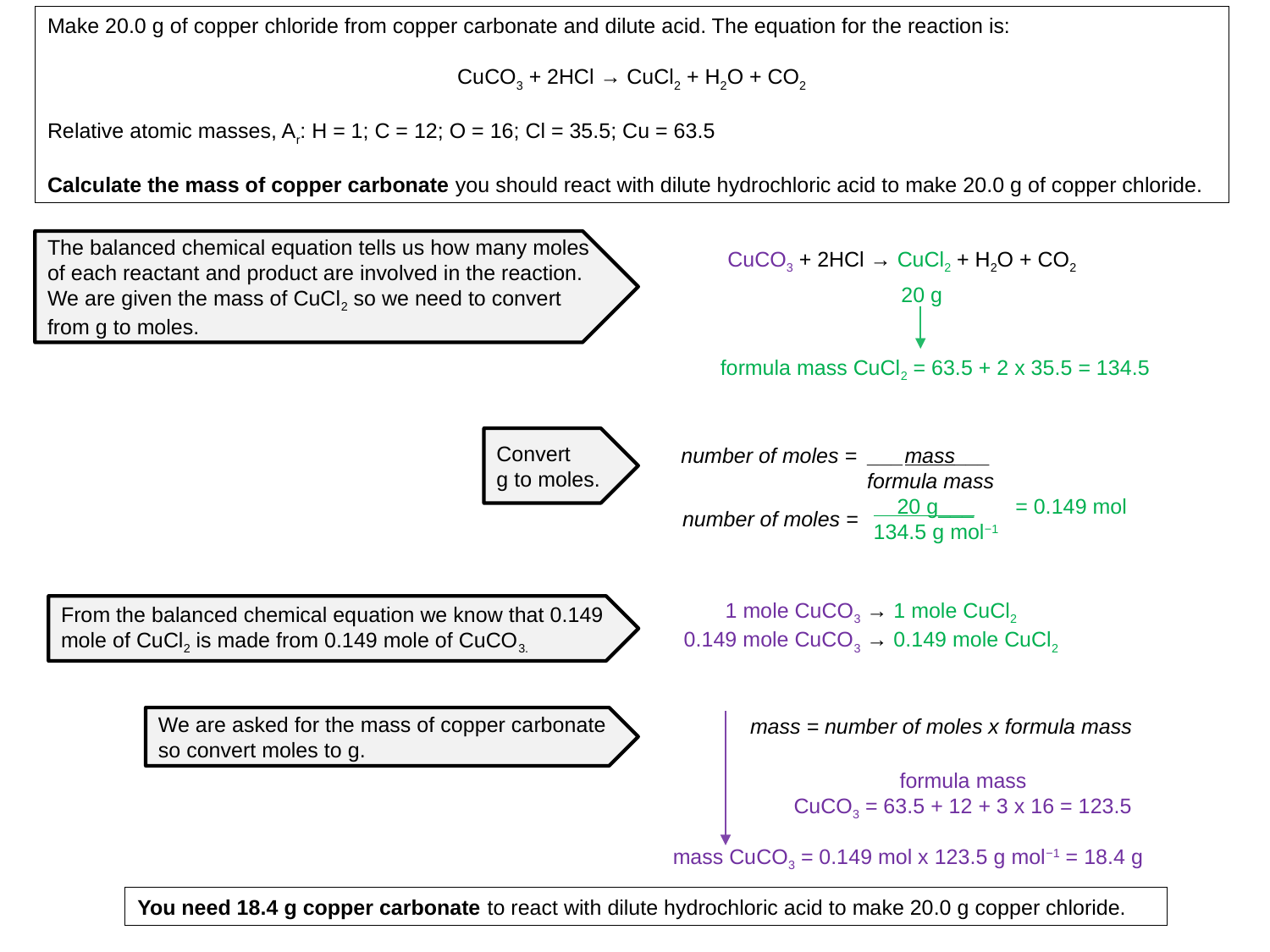

Make 20.0 g of copper chloride from copper carbonate and dilute acid. The equation for the reaction is:

CuCO3 + 2HCl → CuCl2 + H2O + CO2

Relative atomic masses, Ar: H = 1; C = 12; O = 16; Cl = 35.5; Cu = 63.5

Calculate the mass of copper carbonate you should react with dilute hydrochloric acid to make 20.0 g of copper chloride.
The balanced chemical equation tells us how many moles of each reactant and product are involved in the reaction. We are given the mass of CuCl2 so we need to convert from g to moles.
CuCO3 + 2HCl → CuCl2 + H2O + CO2
20 g
formula mass CuCl2 = 63.5 + 2 x 35.5 = 134.5
Convert
g to moles.
number of moles =  ___mass___
                               formula mass
    20 g___       = 0.149 mol
134.5 g mol−1
number of moles =
 1 mole CuCO3 → 1 mole CuCl2
 0.149 mole CuCO3 → 0.149 mole CuCl2
From the balanced chemical equation we know that 0.149 mole of CuCl2 is made from 0.149 mole of CuCO3.
mass = number of moles x formula mass
We are asked for the mass of copper carbonate so convert moles to g.
formula mass
CuCO3 = 63.5 + 12 + 3 x 16 = 123.5
mass CuCO3 = 0.149 mol x 123.5 g mol−1 = 18.4 g
You need 18.4 g copper carbonate to react with dilute hydrochloric acid to make 20.0 g copper chloride.